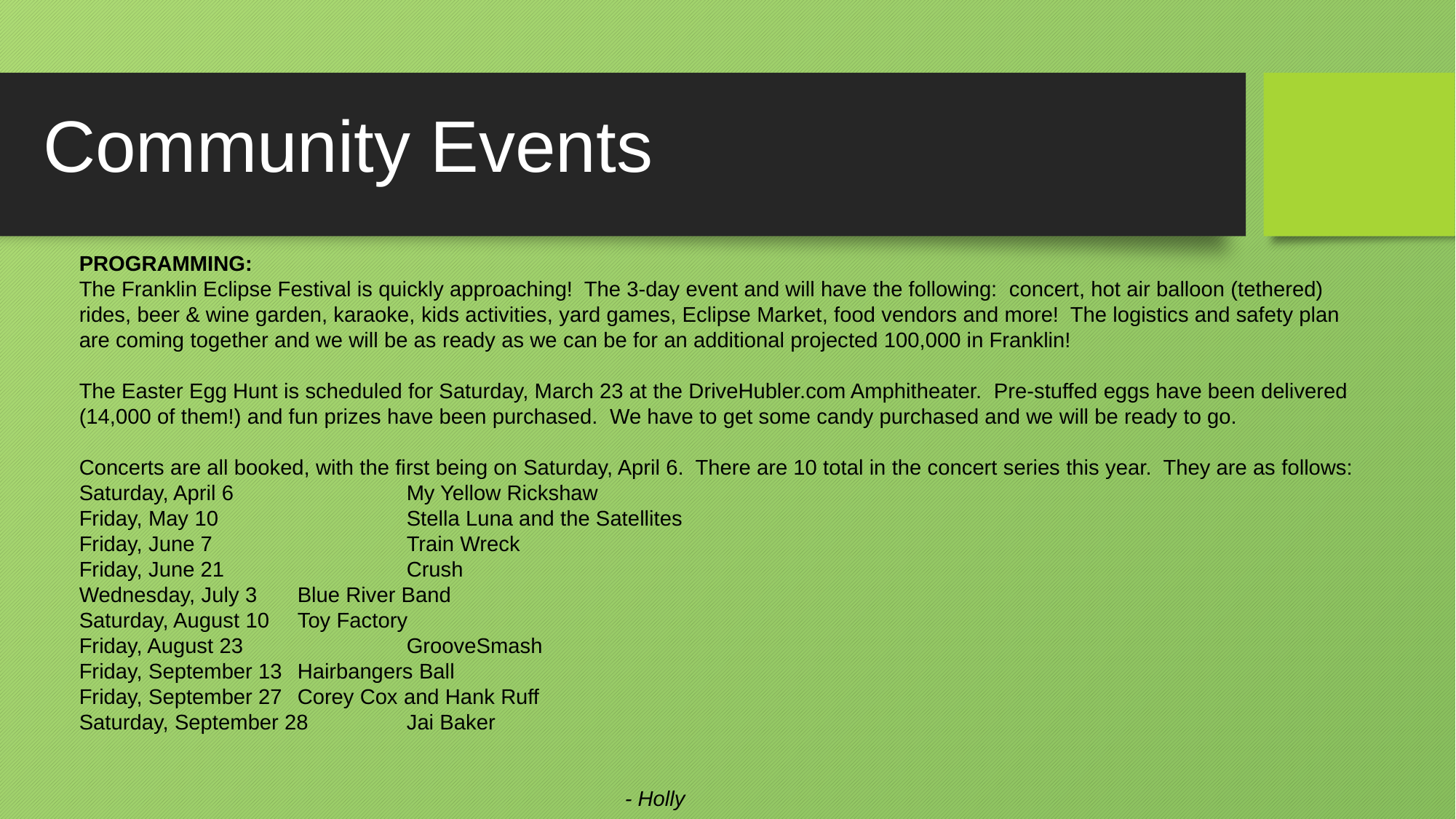

# Community Events
PROGRAMMING:
The Franklin Eclipse Festival is quickly approaching!  The 3-day event and will have the following:  concert, hot air balloon (tethered) rides, beer & wine garden, karaoke, kids activities, yard games, Eclipse Market, food vendors and more!  The logistics and safety plan are coming together and we will be as ready as we can be for an additional projected 100,000 in Franklin!

The Easter Egg Hunt is scheduled for Saturday, March 23 at the DriveHubler.com Amphitheater.  Pre-stuffed eggs have been delivered (14,000 of them!) and fun prizes have been purchased.  We have to get some candy purchased and we will be ready to go.

Concerts are all booked, with the first being on Saturday, April 6.  There are 10 total in the concert series this year.  They are as follows:
Saturday, April 6		My Yellow Rickshaw
Friday, May 10		Stella Luna and the Satellites
Friday, June 7		Train Wreck
Friday, June 21		Crush
Wednesday, July 3	Blue River Band
Saturday, August 10	Toy Factory
Friday, August 23		GrooveSmash
Friday, September 13	Hairbangers Ball
Friday, September 27	Corey Cox and Hank Ruff
Saturday, September 28	Jai Baker

																- Holly